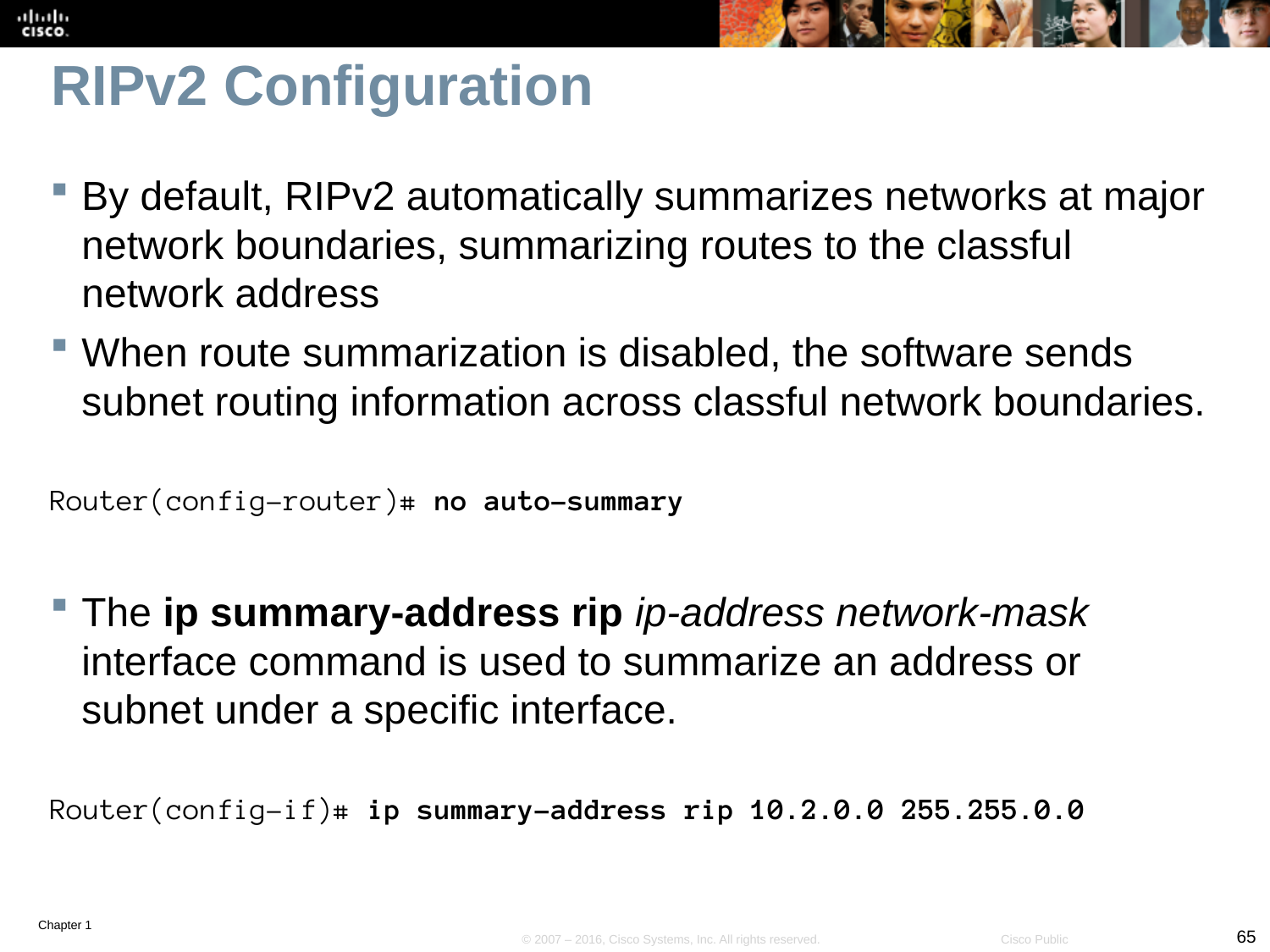

# RIPv2 Configuration
By default, RIPv2 automatically summarizes networks at major network boundaries, summarizing routes to the classful network address
When route summarization is disabled, the software sends subnet routing information across classful network boundaries.

Router(config-router)# no auto-summary

The ip summary-address rip ip-address network-mask interface command is used to summarize an address or subnet under a specific interface.

Router(config-if)# ip summary-address rip 10.2.0.0 255.255.0.0